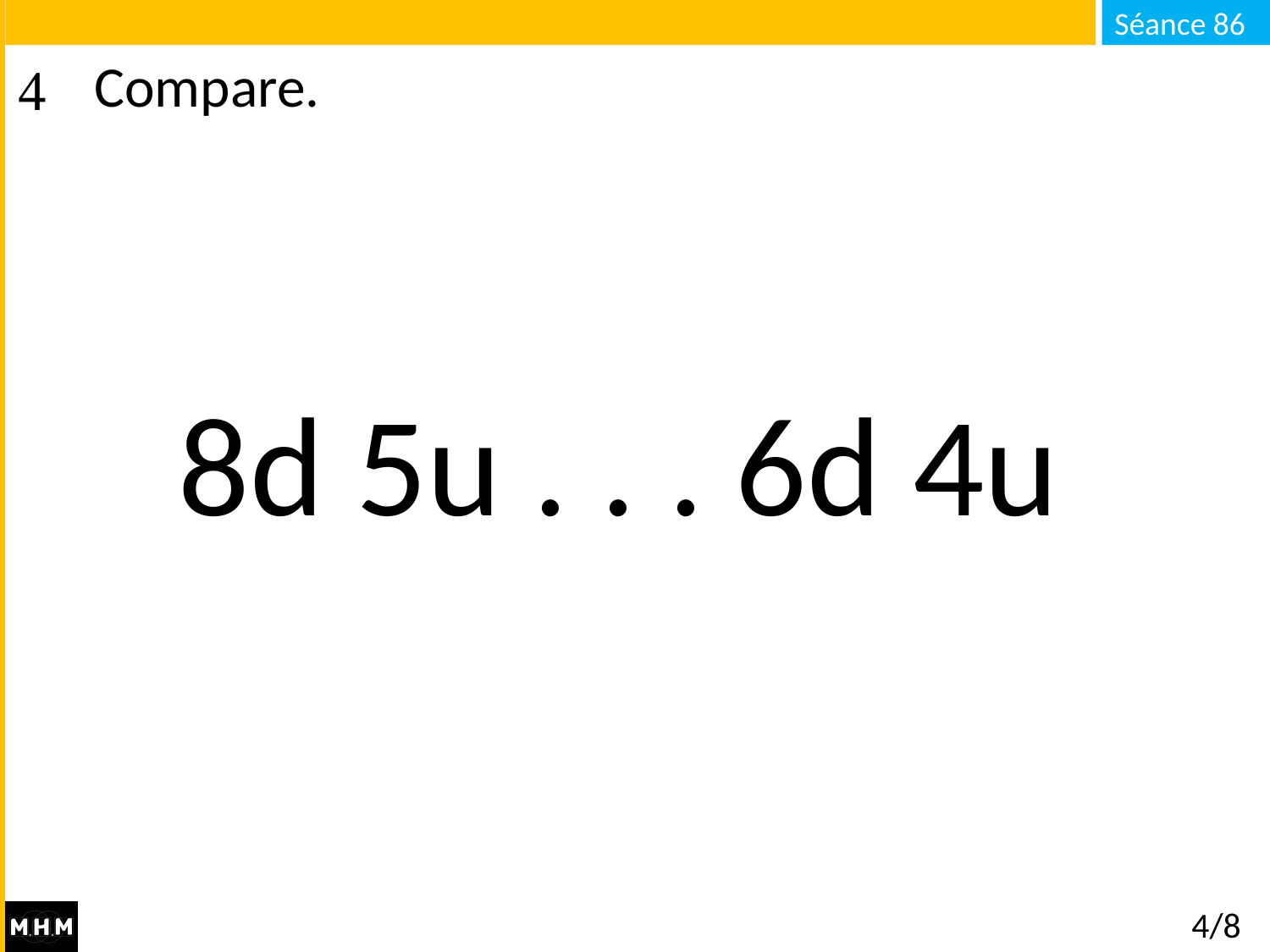

# Compare.
8d 5u . . . 6d 4u
4/8